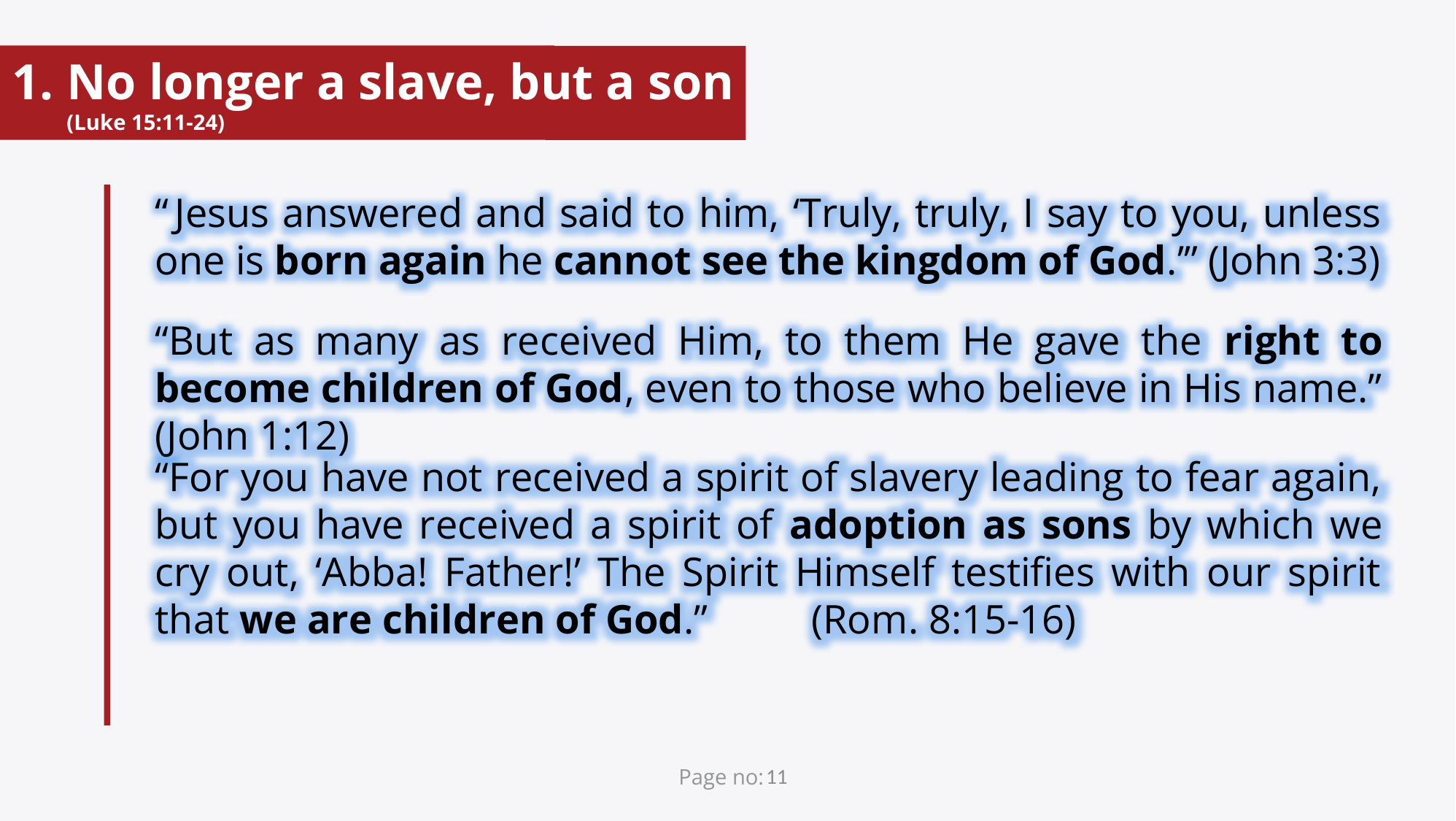

No longer a slave, but a son (Luke 15:11-24)

“ Jesus answered and said to him, ‘Truly, truly, I say to you, unless one is born again he cannot see the kingdom of God.’” (John 3:3)
“But as many as received Him, to them He gave the right to become children of God, even to those who believe in His name.” (John 1:12)
“For you have not received a spirit of slavery leading to fear again, but you have received a spirit of adoption as sons by which we cry out, ‘Abba! Father!’ The Spirit Himself testifies with our spirit that we are children of God.”	(Rom. 8:15-16)